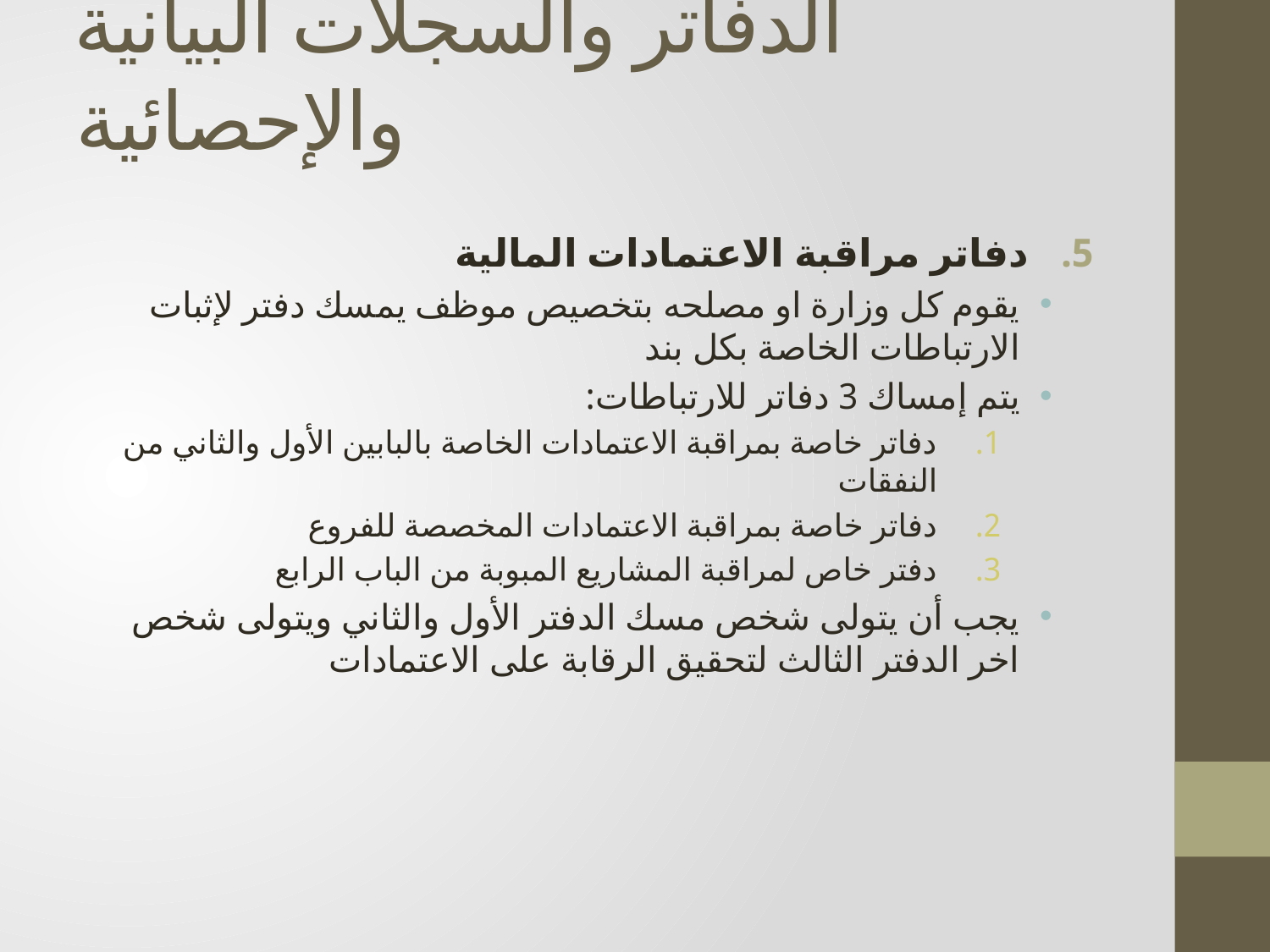

# الدفاتر والسجلات البيانية والإحصائية
دفاتر مراقبة الاعتمادات المالية
يقوم كل وزارة او مصلحه بتخصيص موظف يمسك دفتر لإثبات الارتباطات الخاصة بكل بند
يتم إمساك 3 دفاتر للارتباطات:
دفاتر خاصة بمراقبة الاعتمادات الخاصة بالبابين الأول والثاني من النفقات
دفاتر خاصة بمراقبة الاعتمادات المخصصة للفروع
دفتر خاص لمراقبة المشاريع المبوبة من الباب الرابع
يجب أن يتولى شخص مسك الدفتر الأول والثاني ويتولى شخص اخر الدفتر الثالث لتحقيق الرقابة على الاعتمادات